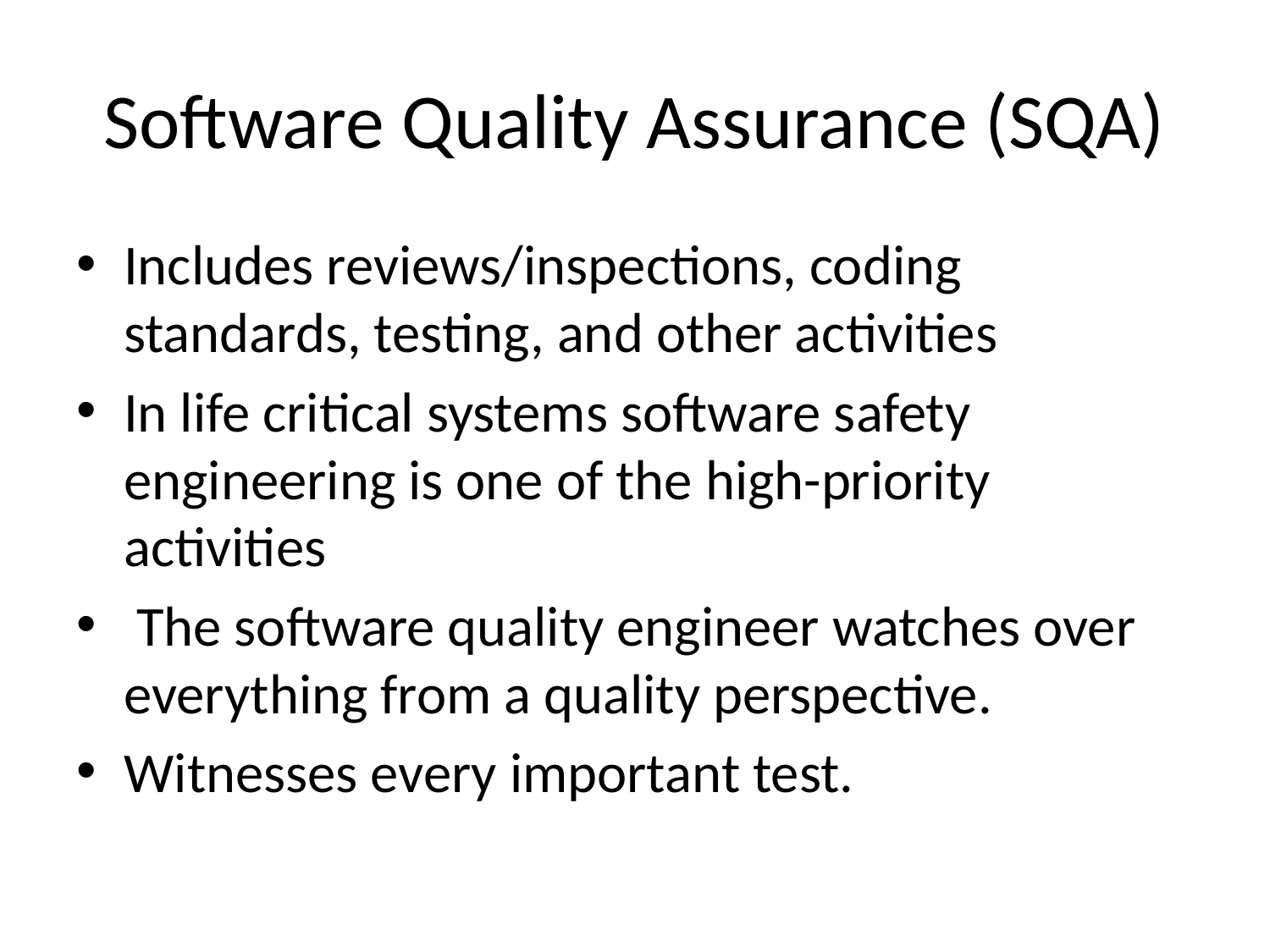

# Software Quality Assurance (SQA)
Includes reviews/inspections, coding standards, testing, and other activities
In life critical systems software safety engineering is one of the high-priority activities
 The software quality engineer watches over everything from a quality perspective.
Witnesses every important test.